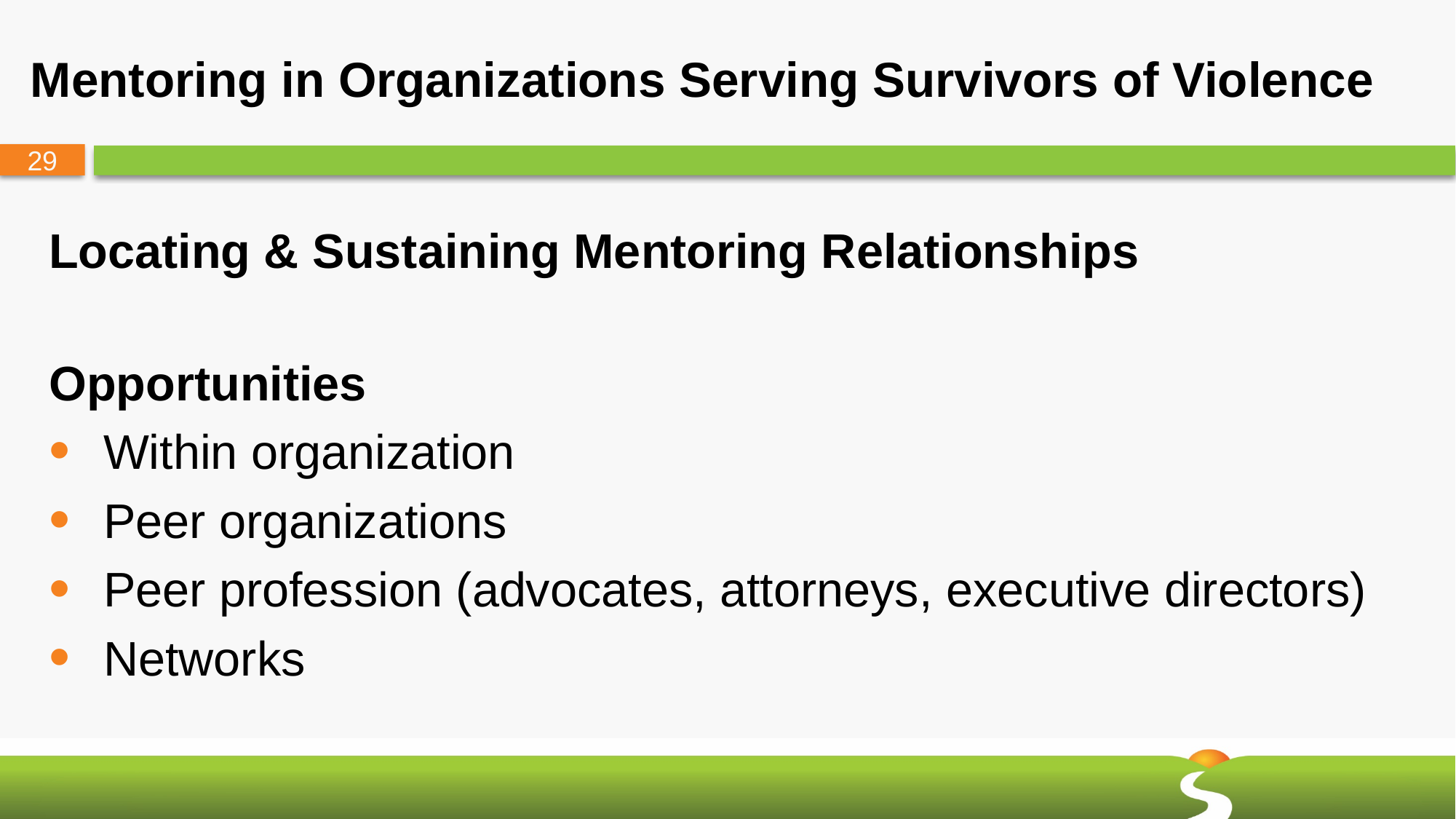

# Mentoring in Organizations Serving Survivors of Violence

Locating & Sustaining Mentoring Relationships

Opportunities
Within organization
Peer organizations
Peer profession (advocates, attorneys, executive directors)
Networks